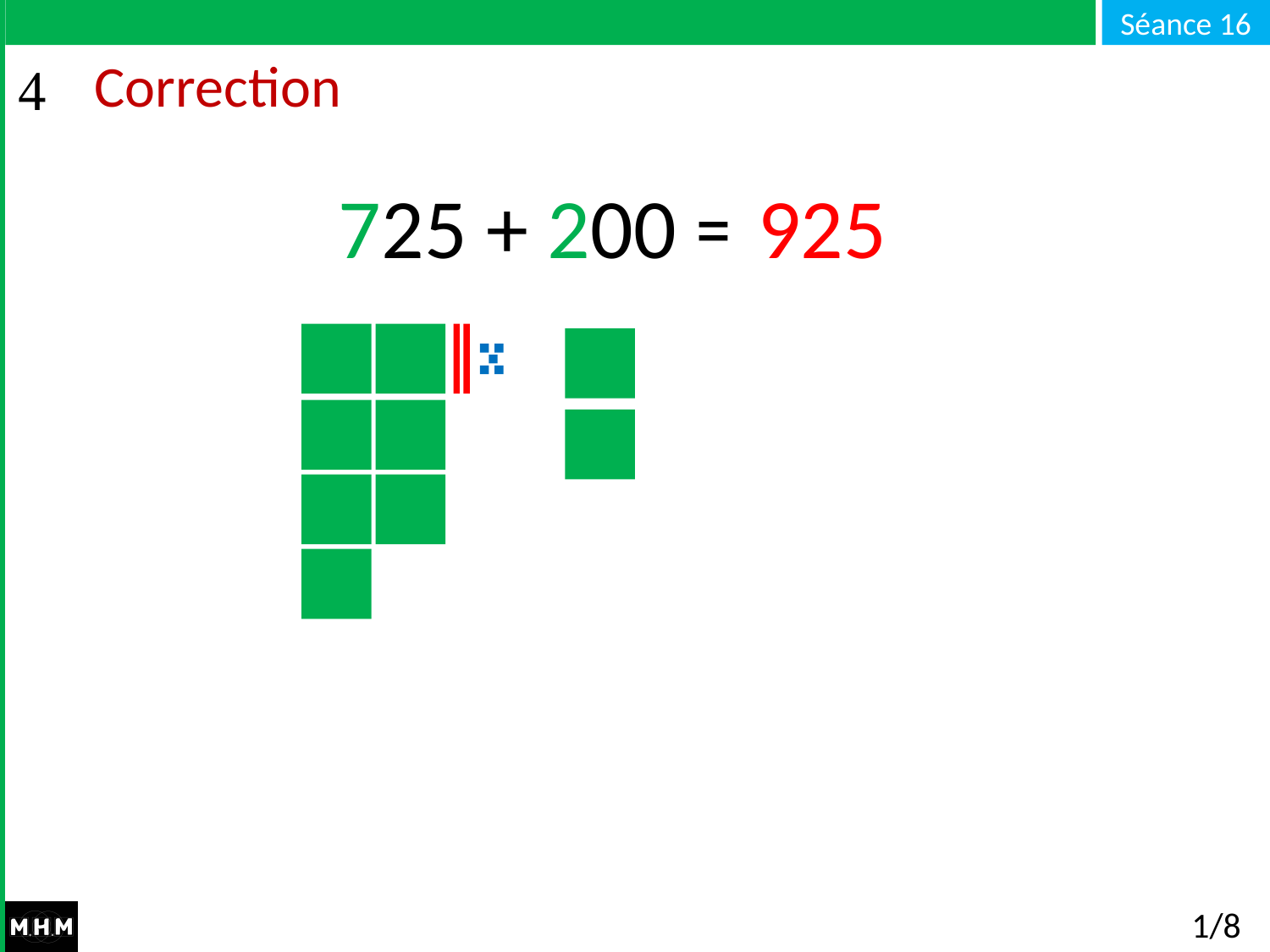

# Correction
725 + 200 = …
925

1/8